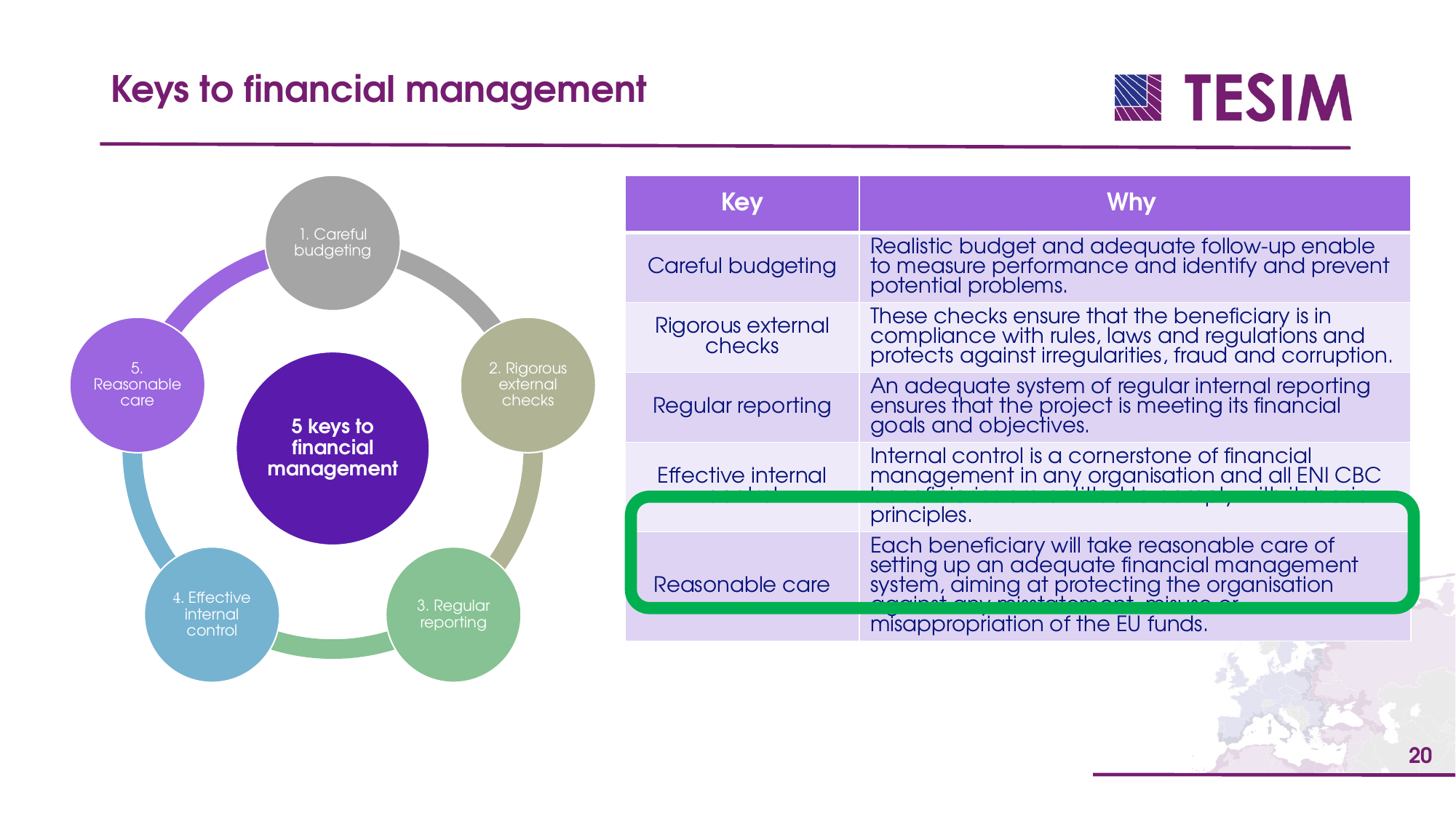

Keys to financial management
| Key | Why |
| --- | --- |
| Careful budgeting | Realistic budget and adequate follow-up enable to measure performance and identify and prevent potential problems. |
| Rigorous external checks | These checks ensure that the beneficiary is in compliance with rules, laws and regulations and protects against irregularities, fraud and corruption. |
| Regular reporting | An adequate system of regular internal reporting ensures that the project is meeting its financial goals and objectives. |
| Effective internal control | Internal control is a cornerstone of financial management in any organisation and all ENI CBC beneficiaries are entitled to comply with its basic principles. |
| Reasonable care | Each beneficiary will take reasonable care of setting up an adequate financial management system, aiming at protecting the organisation against any misstatement, misuse or misappropriation of the EU funds. |
5 keys to financial management
1. Careful budgeting
2. Rigorous external checks
3. Regular reporting
4. Effective internal control
5. Reasonable care